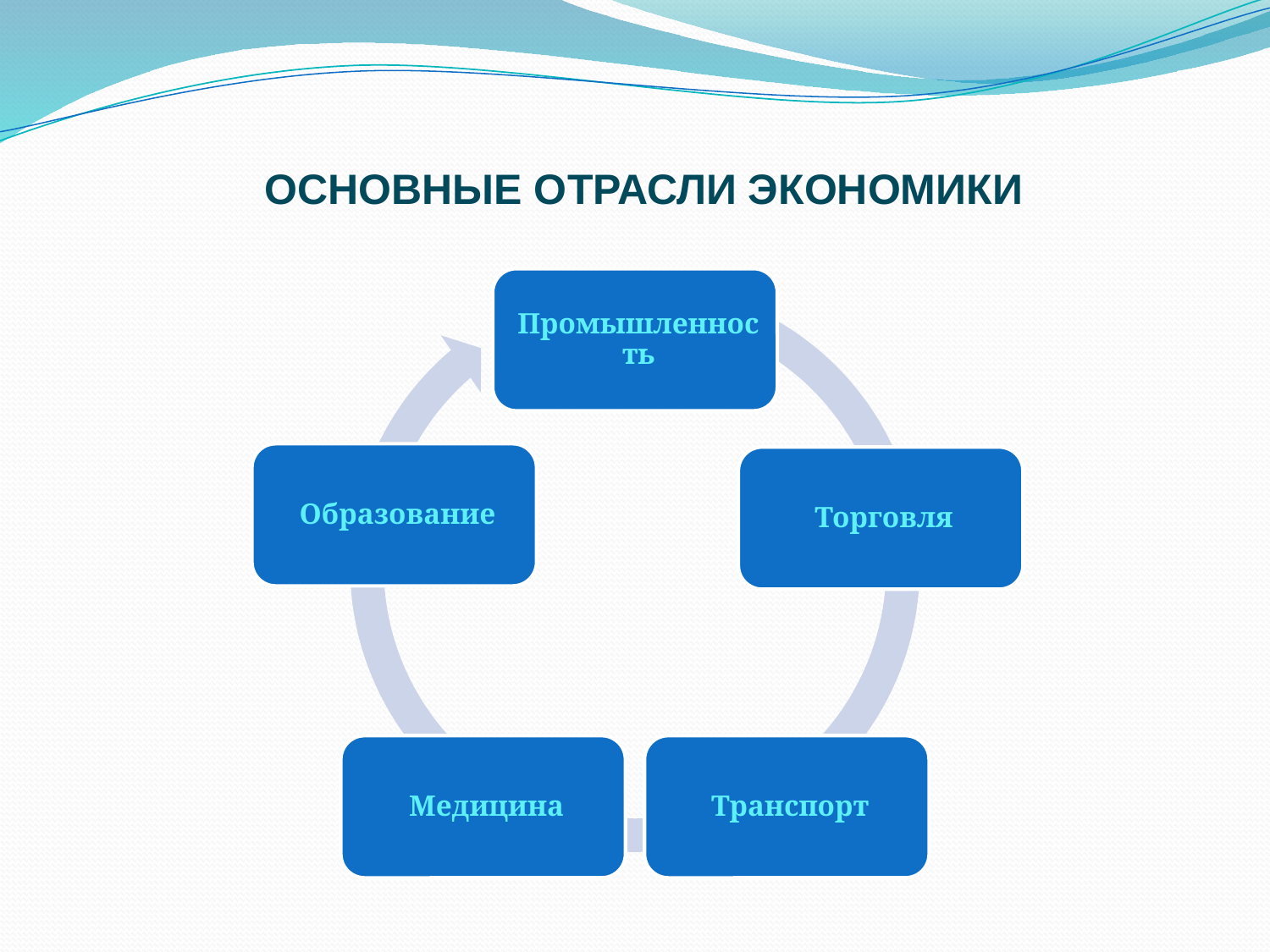

# ОСНОВНЫЕ ОТРАСЛИ ЭКОНОМИКИ
Промышленность
Торговля
Транспорт
Медицина
Образование